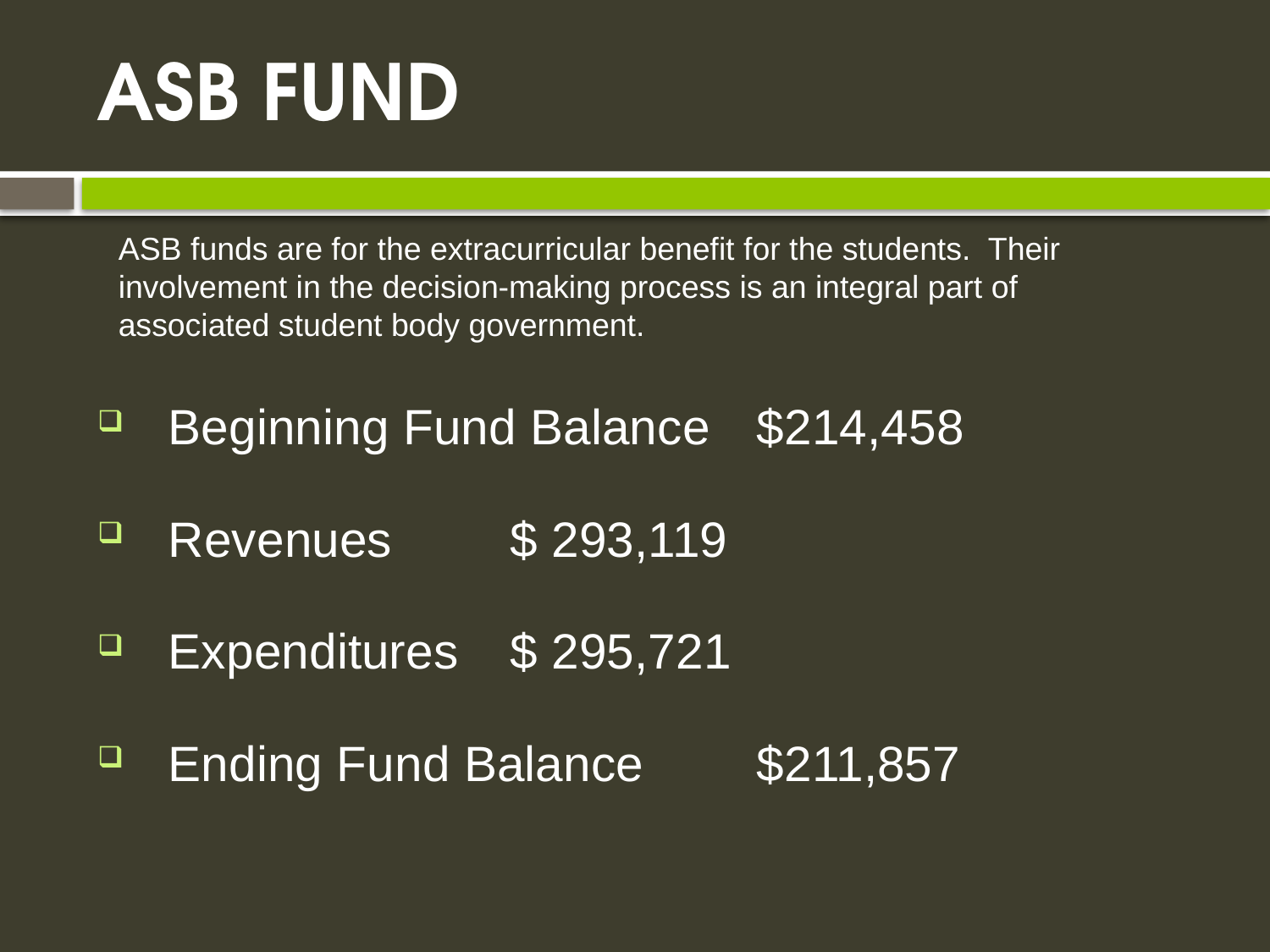

# ASB FUND
ASB funds are for the extracurricular benefit for the students.  Their involvement in the decision-making process is an integral part of associated student body government.

  Beginning Fund Balance		$214,458

  Revenues				$ 293,119

  Expenditures				$ 295,721

  Ending Fund Balance			$211,857